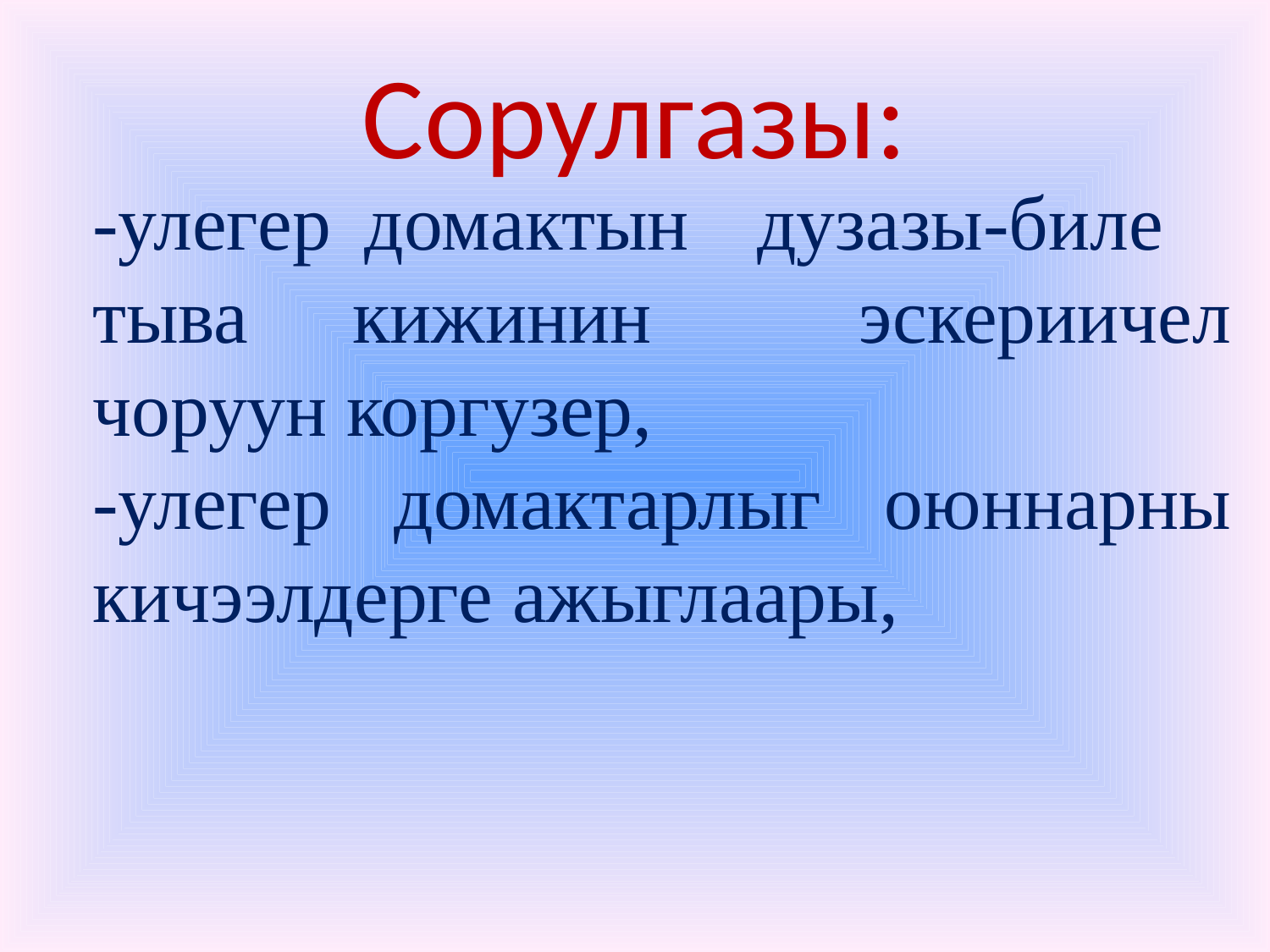

# Сорулгазы:
-улегер домактын  дузазы-биле   тыва кижинин  эскериичел чоруун коргузер,
-улегер домактарлыг оюннарны кичээлдерге ажыглаары,